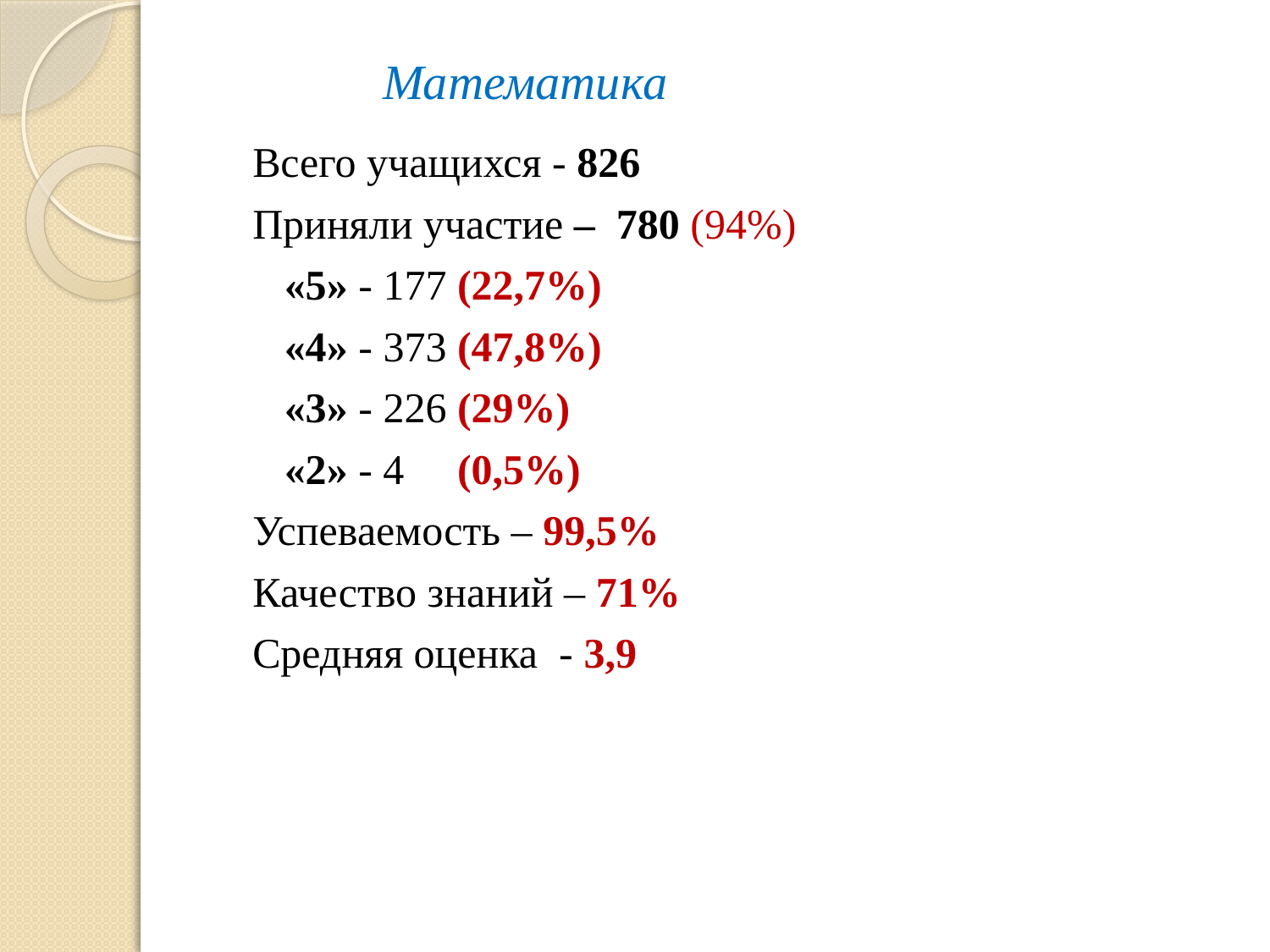

# Математика
Всего учащихся - 826
Приняли участие –  780 (94%)
   «5» - 177 (22,7%)
   «4» - 373 (47,8%)
   «3» - 226 (29%)
   «2» - 4     (0,5%)
Успеваемость – 99,5%
Качество знаний – 71%
Средняя оценка  - 3,9